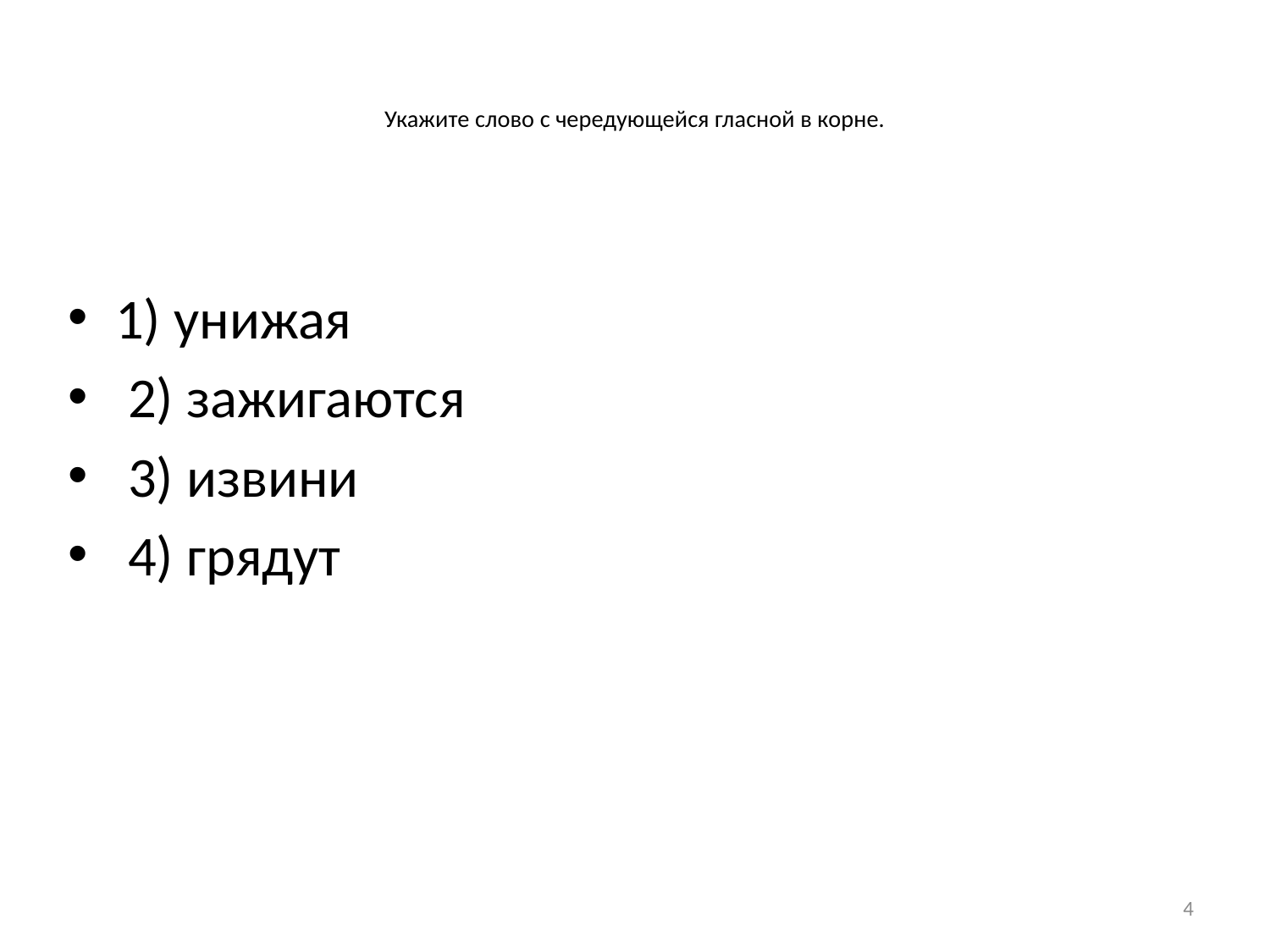

# Укажите слово с чередующейся гласной в корне.
1) унижая
 2) зажигаются
 3) извини
 4) грядут

4